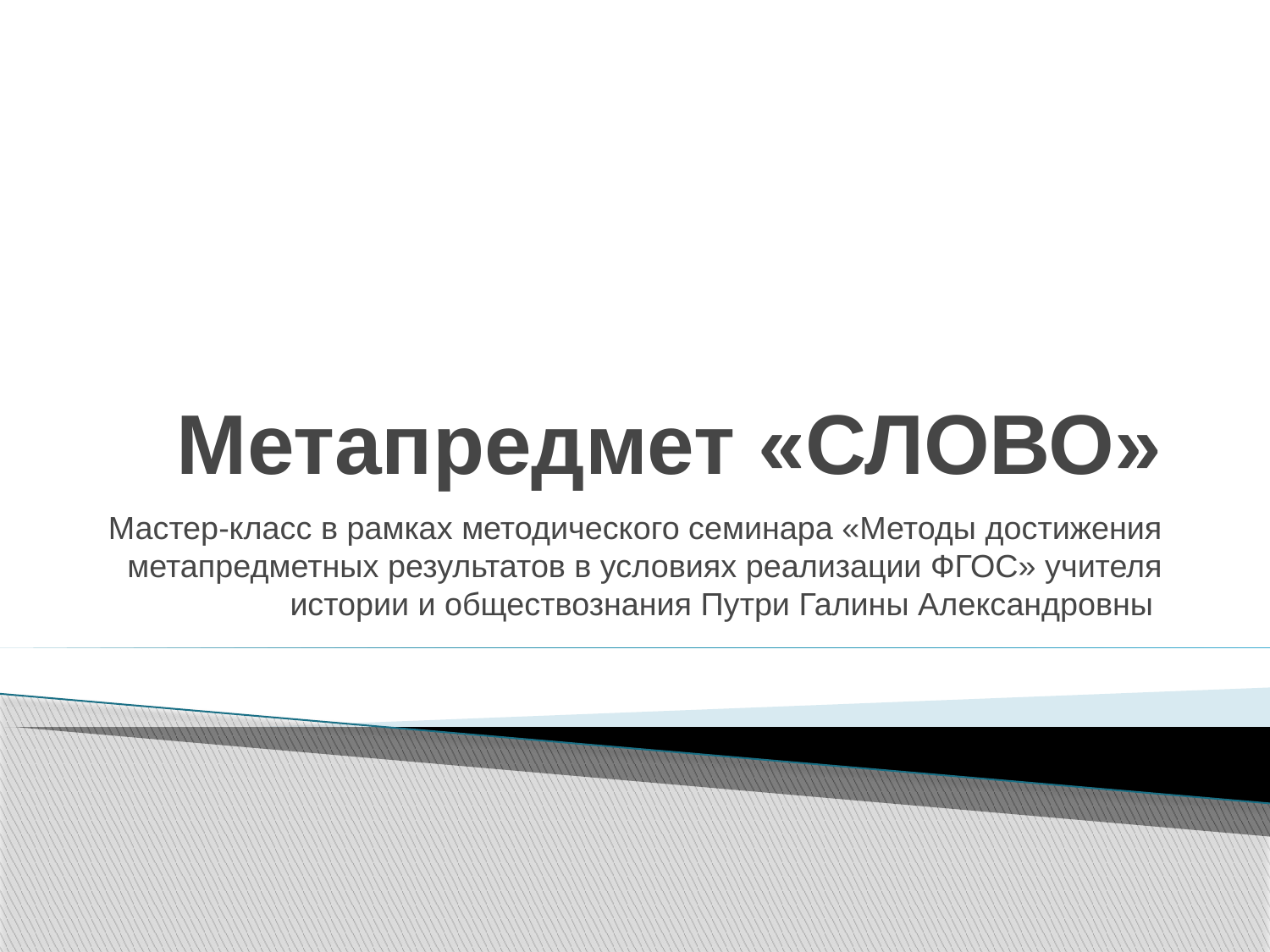

# Метапредмет «СЛОВО»
Мастер-класс в рамках методического семинара «Методы достижения метапредметных результатов в условиях реализации ФГОС» учителя истории и обществознания Путри Галины Александровны